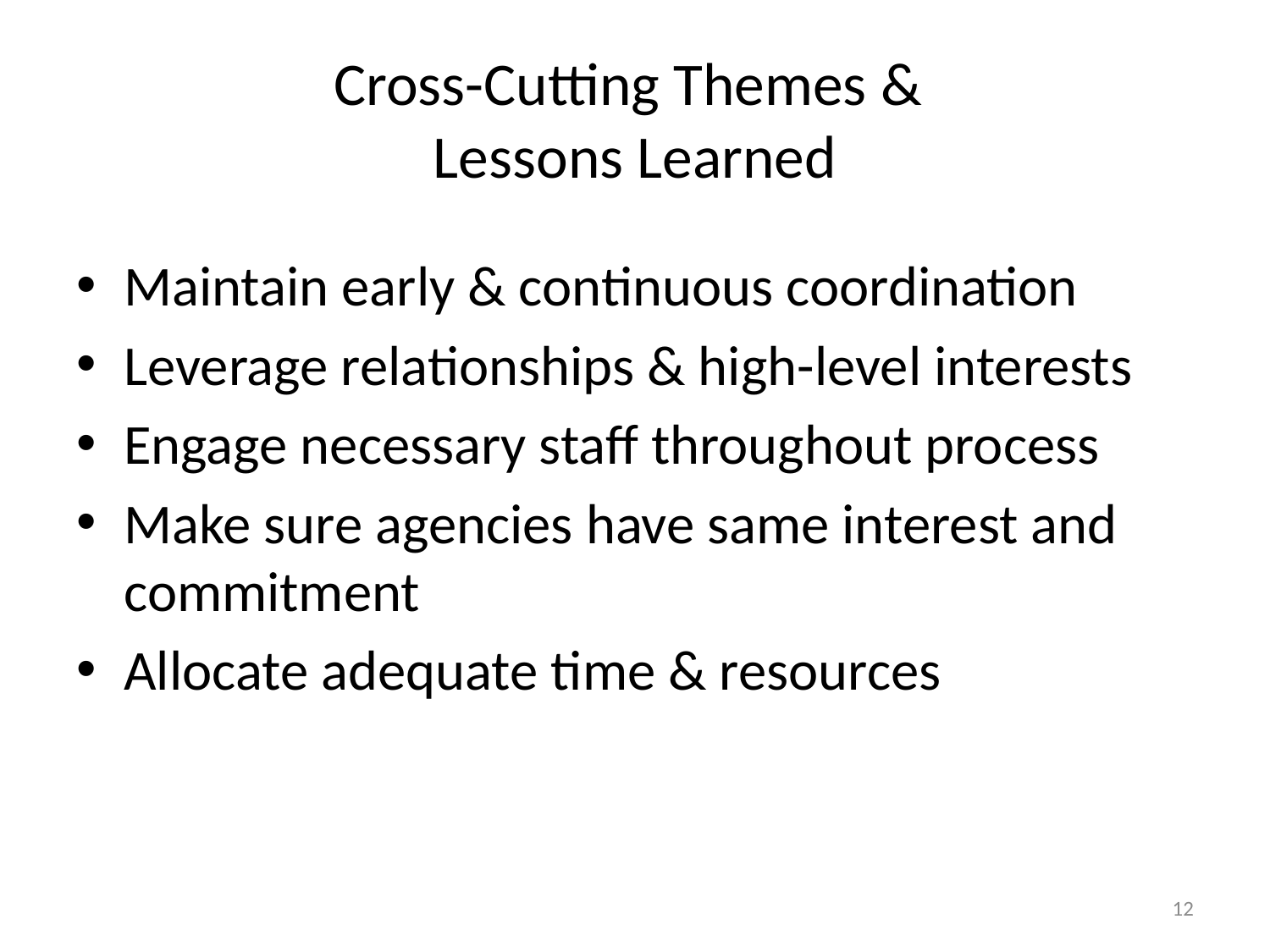

# Cross-Cutting Themes & Lessons Learned
Maintain early & continuous coordination
Leverage relationships & high-level interests
Engage necessary staff throughout process
Make sure agencies have same interest and commitment
Allocate adequate time & resources

12